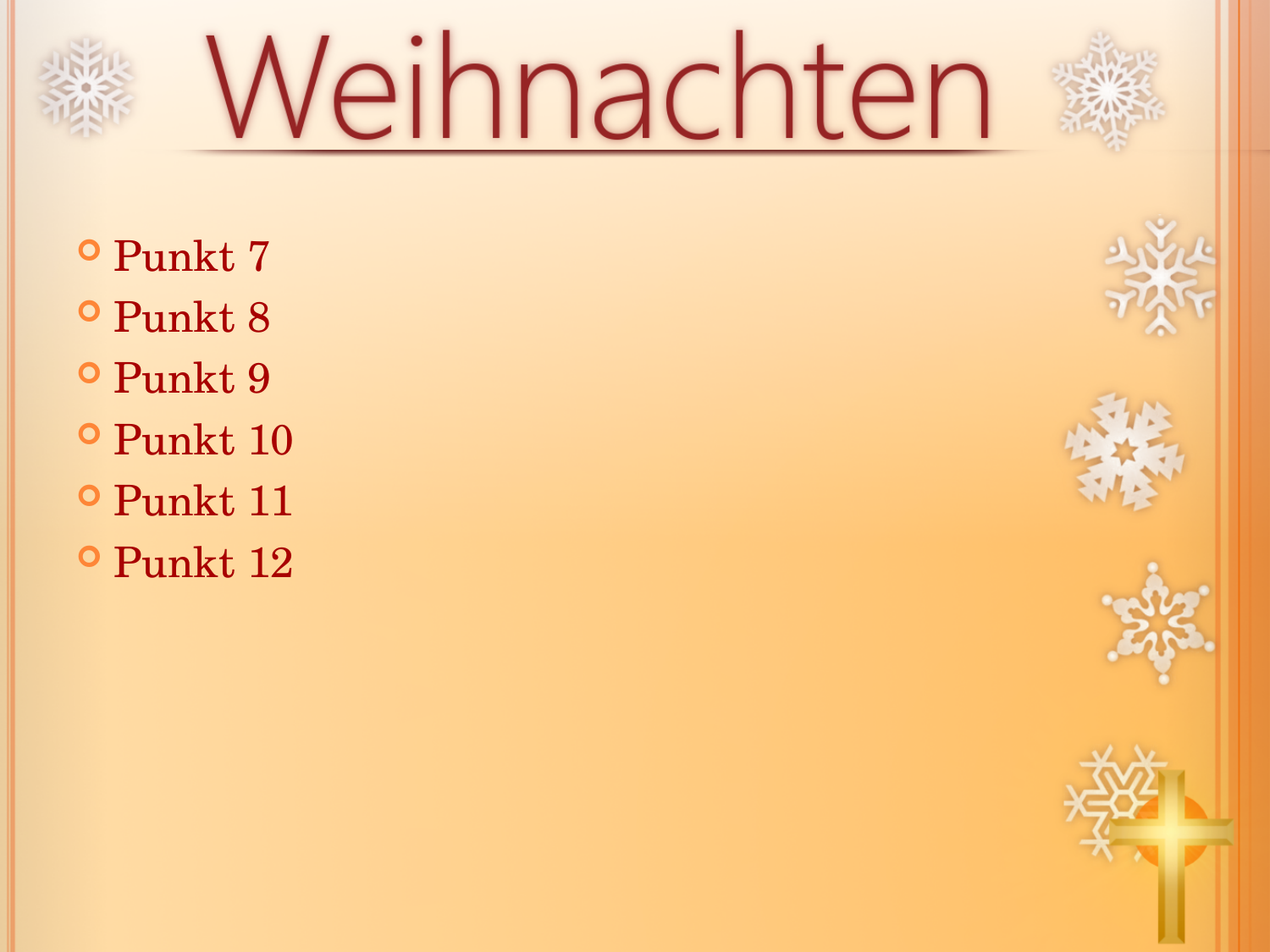

Punkt 7
Punkt 8
Punkt 9
Punkt 10
Punkt 11
Punkt 12